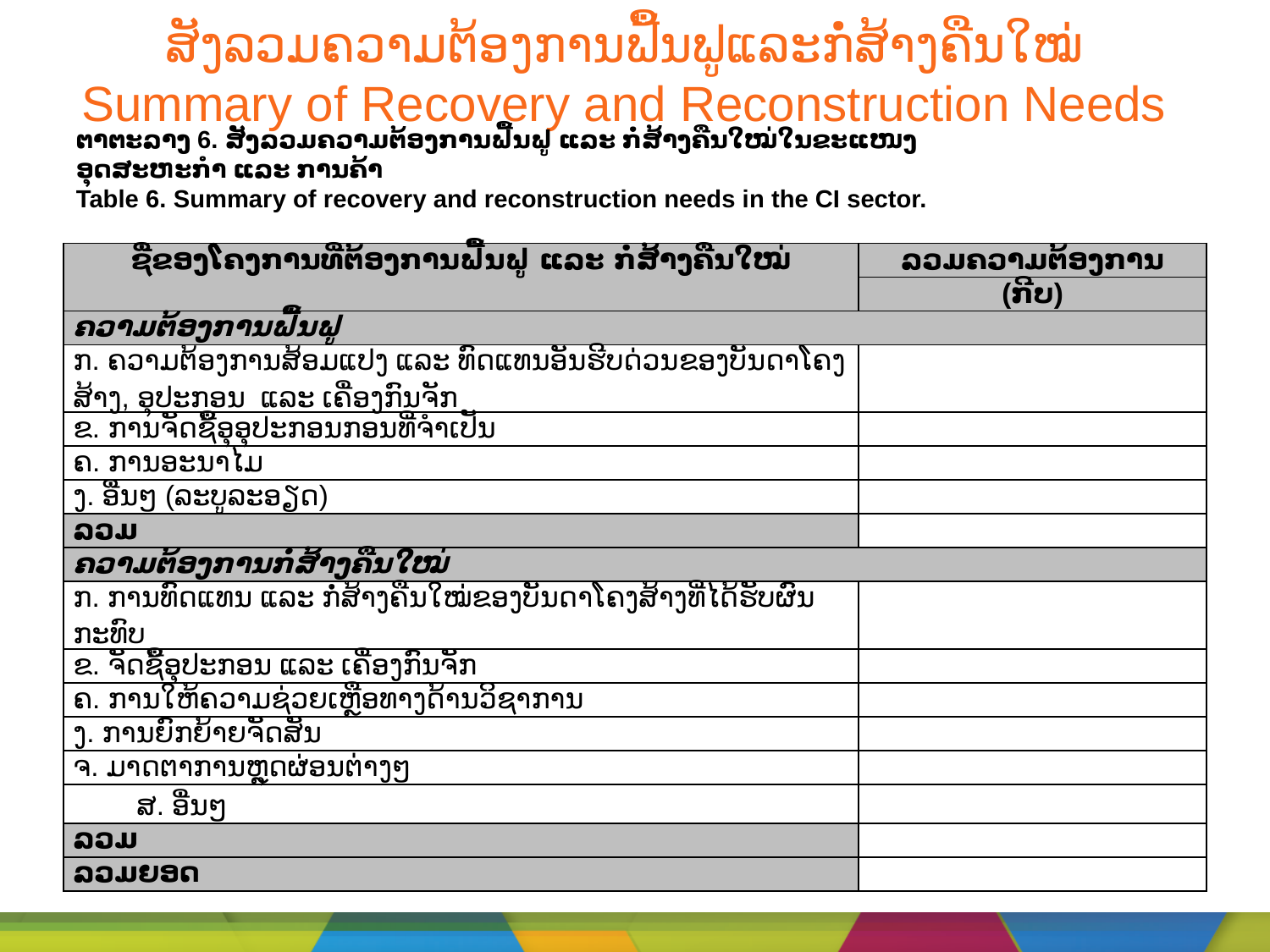

# ສັງລວມຄວາມຕ້ອງການຟື້ນຟູແລະກໍ່ສ້າງຄືນໃໝ່ Summary of Recovery and Reconstruction Needs
ຕາຕະລາງ 6. ສັງລວມຄວາມຕ້ອງການຟື້ນຟູ ແລະ ກໍ່ສ້າງຄືນໃໝ່ໃນຂະແໜງອຸດສະຫະກຳ ແລະ ການຄ້າ
Table 6. Summary of recovery and reconstruction needs in the CI sector.
| ຊື່ຂອງໂຄງການທີ່ຕ້ອງການຟື້ນຟູ ແລະ ກໍ່ສ້າງຄືນໃໝ່ | ລວມຄວາມຕ້ອງການ |
| --- | --- |
|  | (ກີບ) |
| ຄວາມຕ້ອງການຟື້ນຟູ |  |
| ກ. ຄວາມຕ້ອງການສ້ອມແປງ ແລະ ທົດແທນອັນຮີບດ່ວນຂອງບັນດາໂຄງສ້າງ, ອຸປະກອນ ແລະ ເຄື່ອງກົນຈັກ |  |
| ຂ. ການຈັດຊື້ອຸອຸປະກອນກອນທີ່ຈຳເປັນ |  |
| ຄ. ການອະນາໄມ |  |
| ງ. ອື່ນໆ (ລະບູລະອຽດ) |  |
| ລວມ |  |
| ຄວາມຕ້ອງການກໍ່ສ້າງຄືນໃໝ່ |  |
| ກ. ການທົດແທນ ແລະ ກໍ່ສ້າງຄືນໃໝ່ຂອງບັນດາໂຄງສ້າງທີ່ໄດ້ຮັບຜົນກະທົບ |  |
| ຂ. ຈັດຊື້ອຸປະກອນ ແລະ ເຄື່ອງກົນຈັກ |  |
| ຄ. ການໃຫ້ຄວາມຊ່ວຍເຫຼືອທາງດ້ານວິຊາການ |  |
| ງ. ການຍົກຍ້າຍຈັດສັນ |  |
| ຈ. ມາດຕາການຫຼຸດຜ່ອນຕ່າງໆ |  |
| ສ. ອື່ນໆ |  |
| ລວມ |  |
| ລວມຍອດ |  |